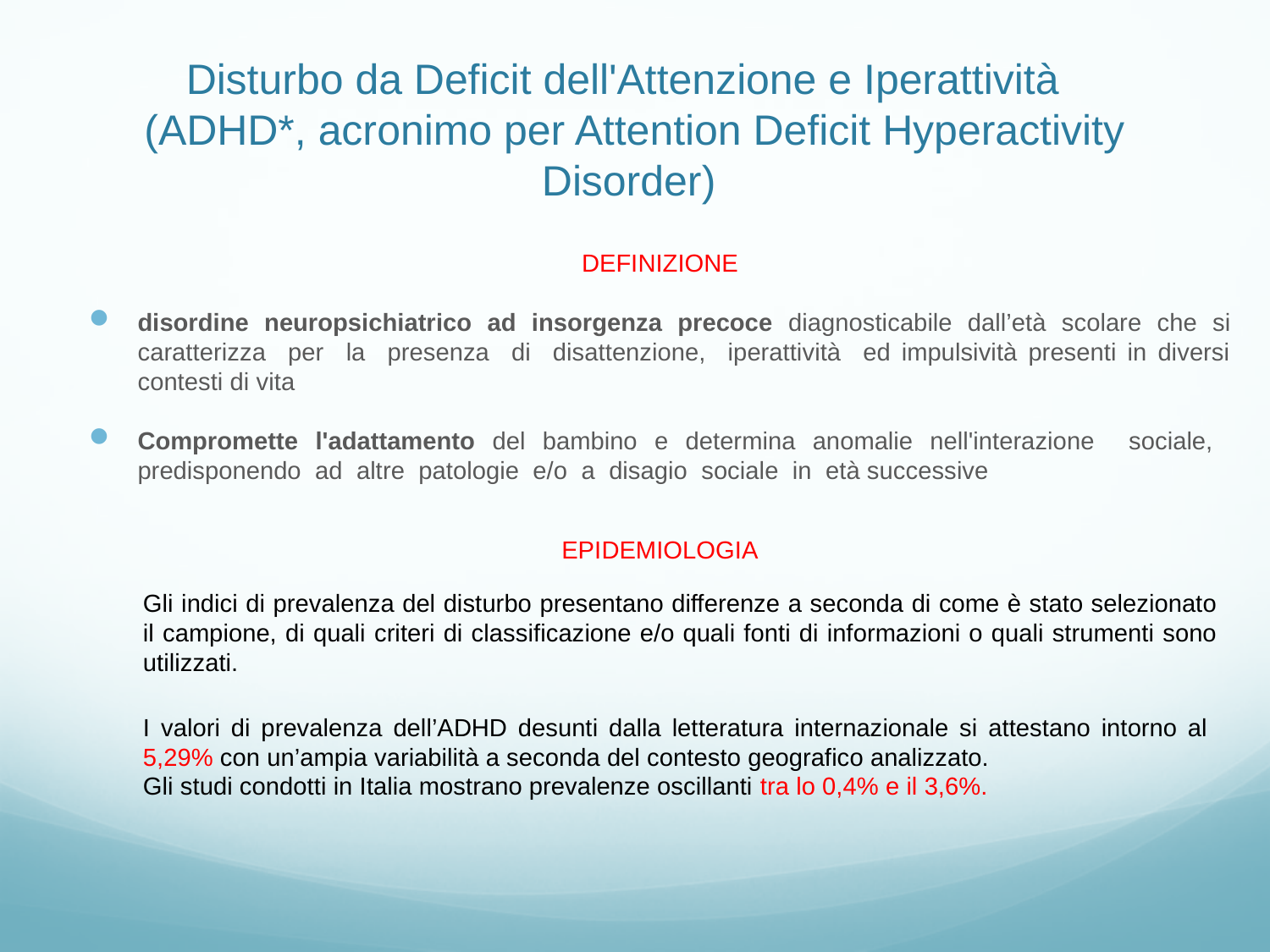

# Disturbo da Deficit dell'Attenzione e Iperattività (ADHD*, acronimo per Attention Deficit Hyperactivity Disorder)
DEFINIZIONE

disordine neuropsichiatrico ad insorgenza precoce diagnosticabile dall’età scolare che si caratterizza  per  la  presenza  di  disattenzione,  iperattività  ed impulsività presenti in diversi contesti di vita

Compromette l'adattamento del bambino e determina anomalie nell'interazione  sociale,  predisponendo  ad  altre  patologie  e/o  a  disagio  sociale  in  età successive

EPIDEMIOLOGIA

Gli indici di prevalenza del disturbo presentano differenze a seconda di come è stato selezionato il campione, di quali criteri di classificazione e/o quali fonti di informazioni o quali strumenti sono utilizzati.
I valori di prevalenza dell’ADHD desunti dalla letteratura internazionale si attestano intorno al 5,29% con un’ampia variabilità a seconda del contesto geografico analizzato.
Gli studi condotti in Italia mostrano prevalenze oscillanti tra lo 0,4% e il 3,6%.